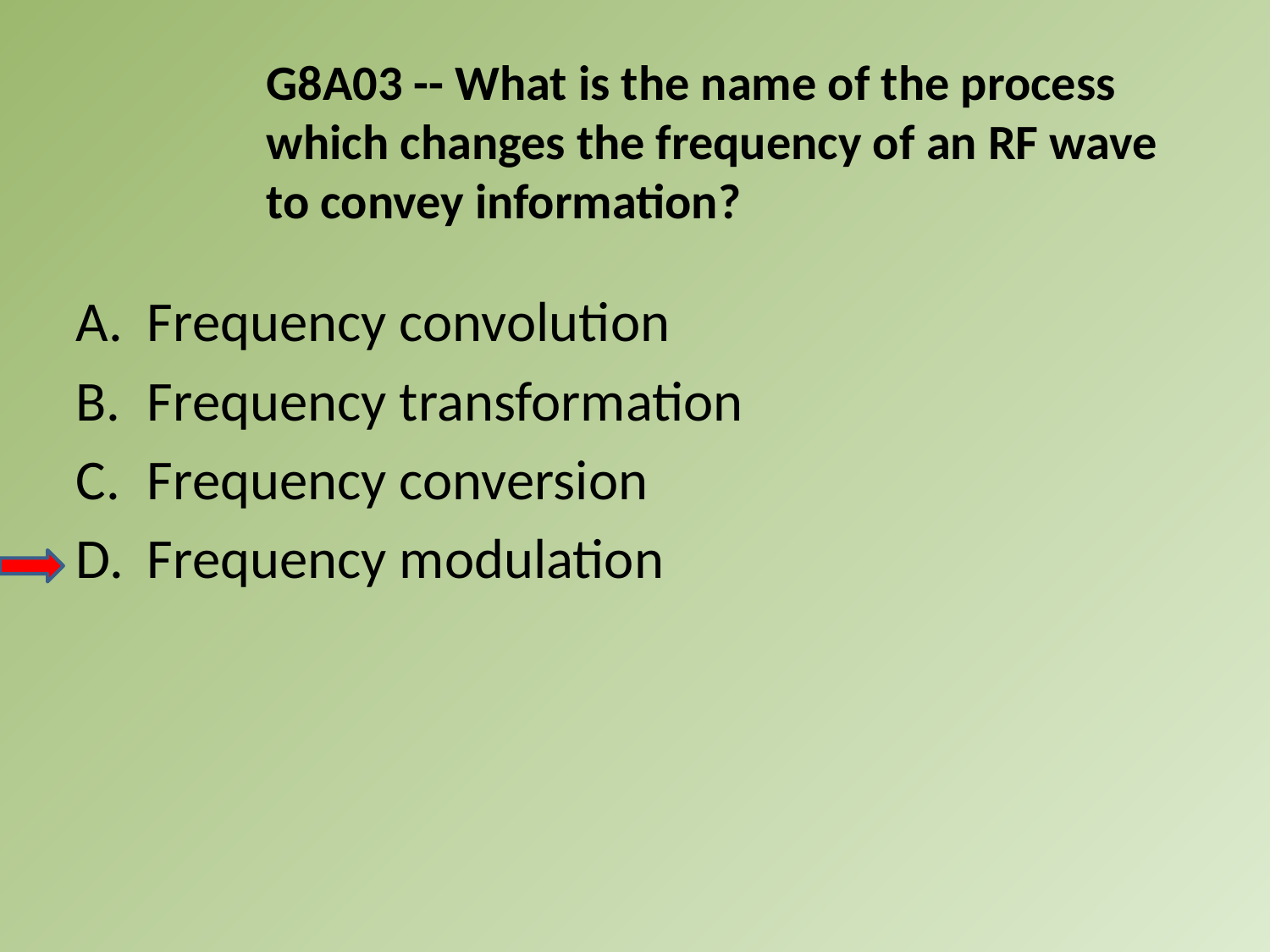

G8A03 -- What is the name of the process which changes the frequency of an RF wave to convey information?
A.	Frequency convolution
B.	Frequency transformation
C.	Frequency conversion
D.	Frequency modulation